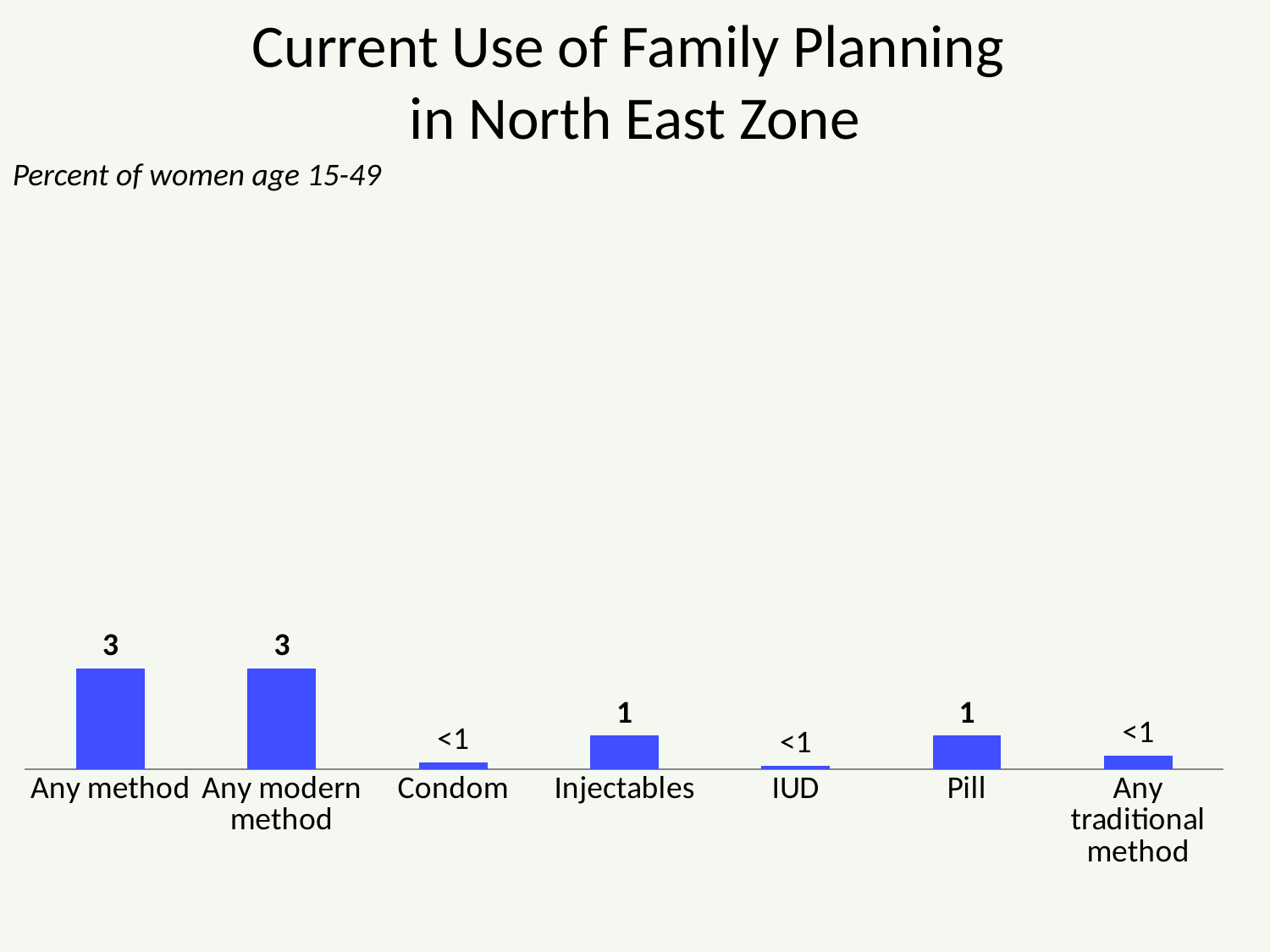

# Current Use of Family Planning in North East Zone
Percent of women age 15-49

### Chart

| Category | Currently married women |
|---|---|
| Any method | 3.0 |
| Any modern method | 3.0 |
| Condom | 0.2 |
| Injectables | 1.0 |
| IUD | 0.1 |
| Pill | 1.0 |
| Any traditional method | 0.4 |